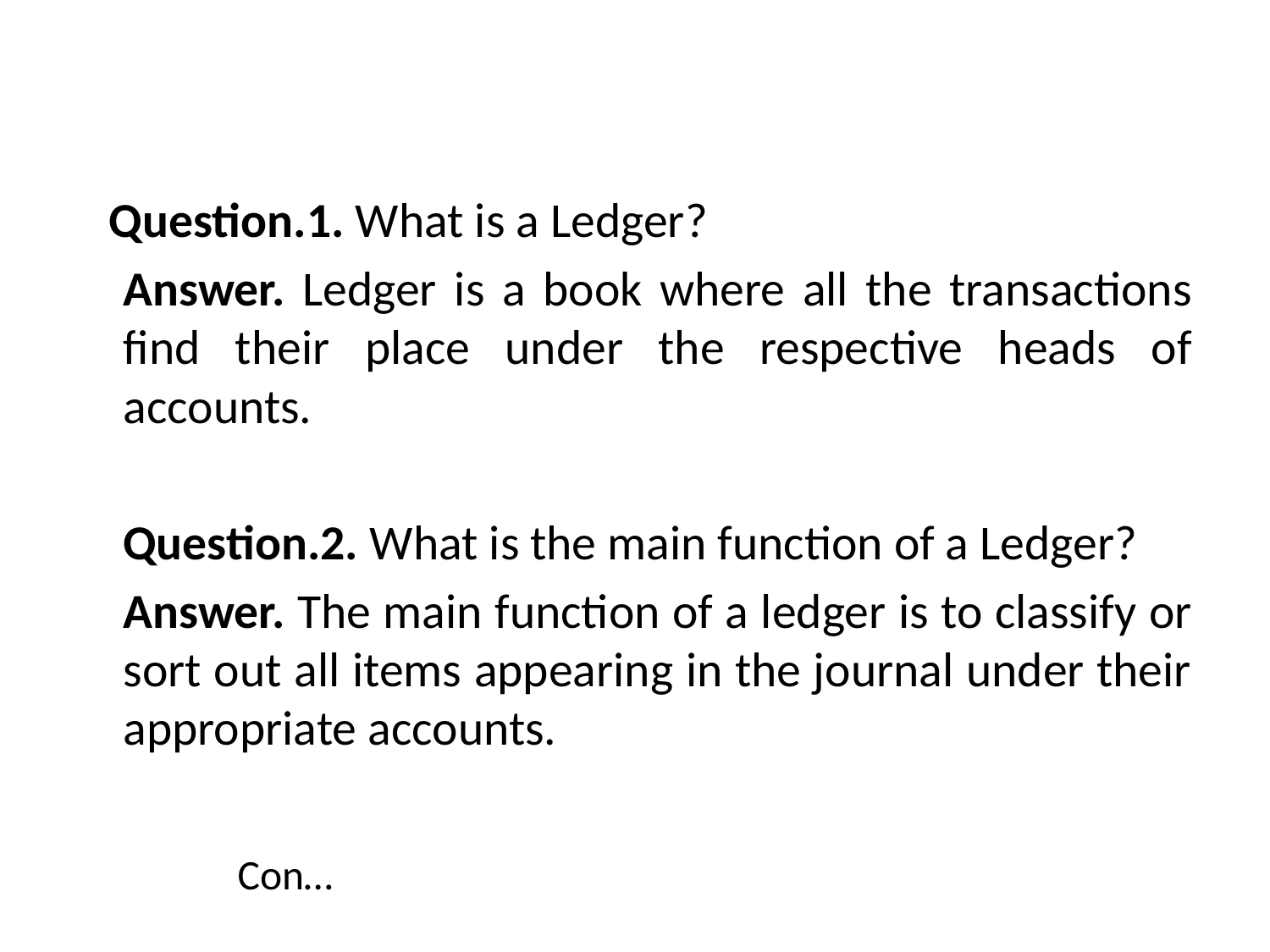

Question.1. What is a Ledger?
	Answer. Ledger is a book where all the transactions find their place under the respective heads of accounts.

	Question.2. What is the main function of a Ledger?
	Answer. The main function of a ledger is to classify or sort out all items appearing in the journal under their appropriate accounts.

 								            Con…